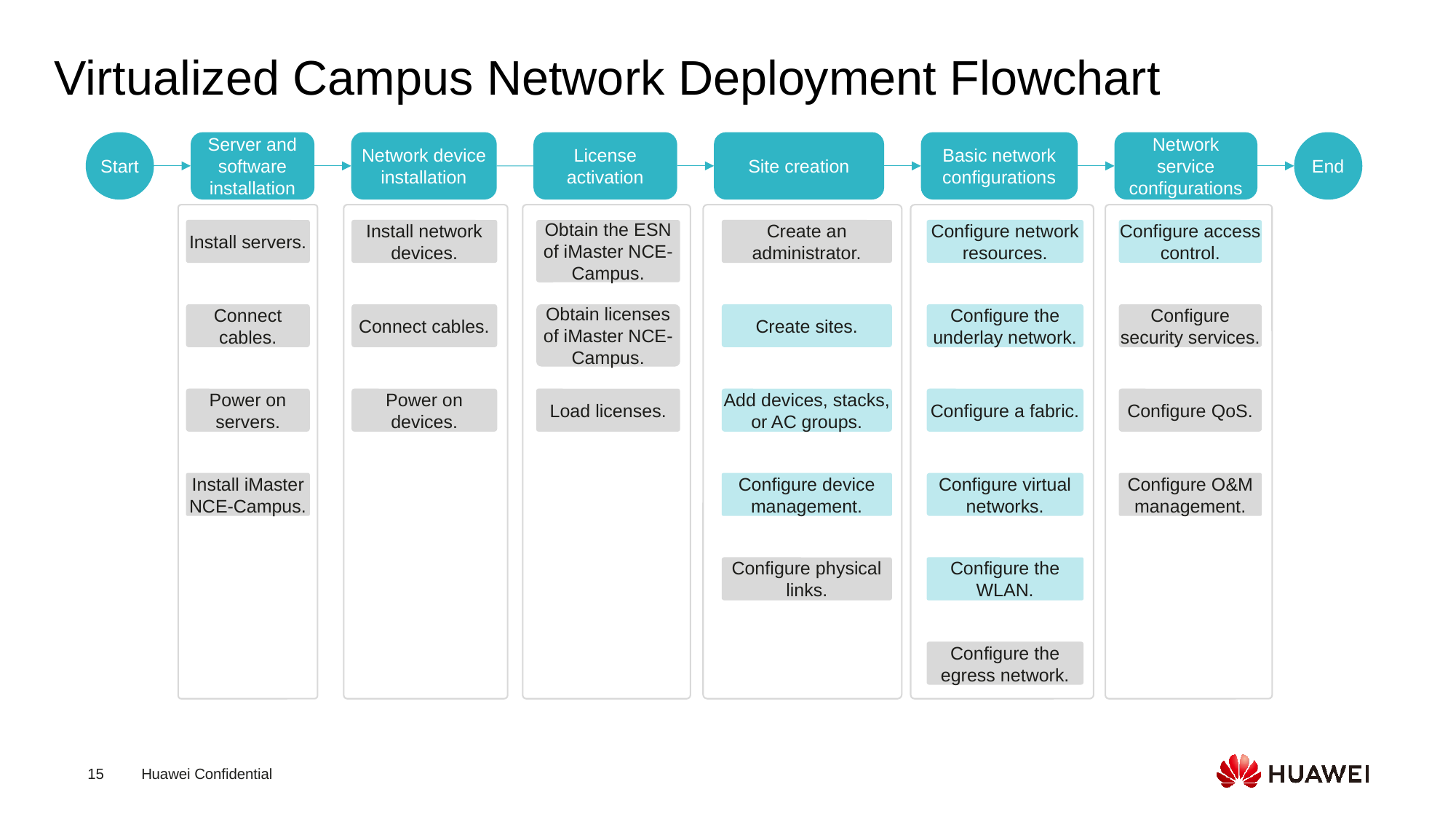

# Virtualized Campus Network Deployment Flowchart
Start
Server and software installation
Network device installation
License activation
Site creation
Basic network configurations
Network service configurations
End

Install servers.
Install network devices.
Obtain the ESN of iMaster NCE-Campus.
Create an administrator.
Configure network resources.
Configure access control.
Connect cables.
Connect cables.
Obtain licenses of iMaster NCE-Campus.
Create sites.
Configure the underlay network.
Configure security services.
Power on servers.
Power on devices.
Load licenses.
Add devices, stacks, or AC groups.
Configure a fabric.
Configure QoS.
Install iMaster NCE-Campus.
Configure device management.
Configure virtual networks.
Configure O&M management.
Configure the WLAN.
Configure physical links.
Configure the egress network.